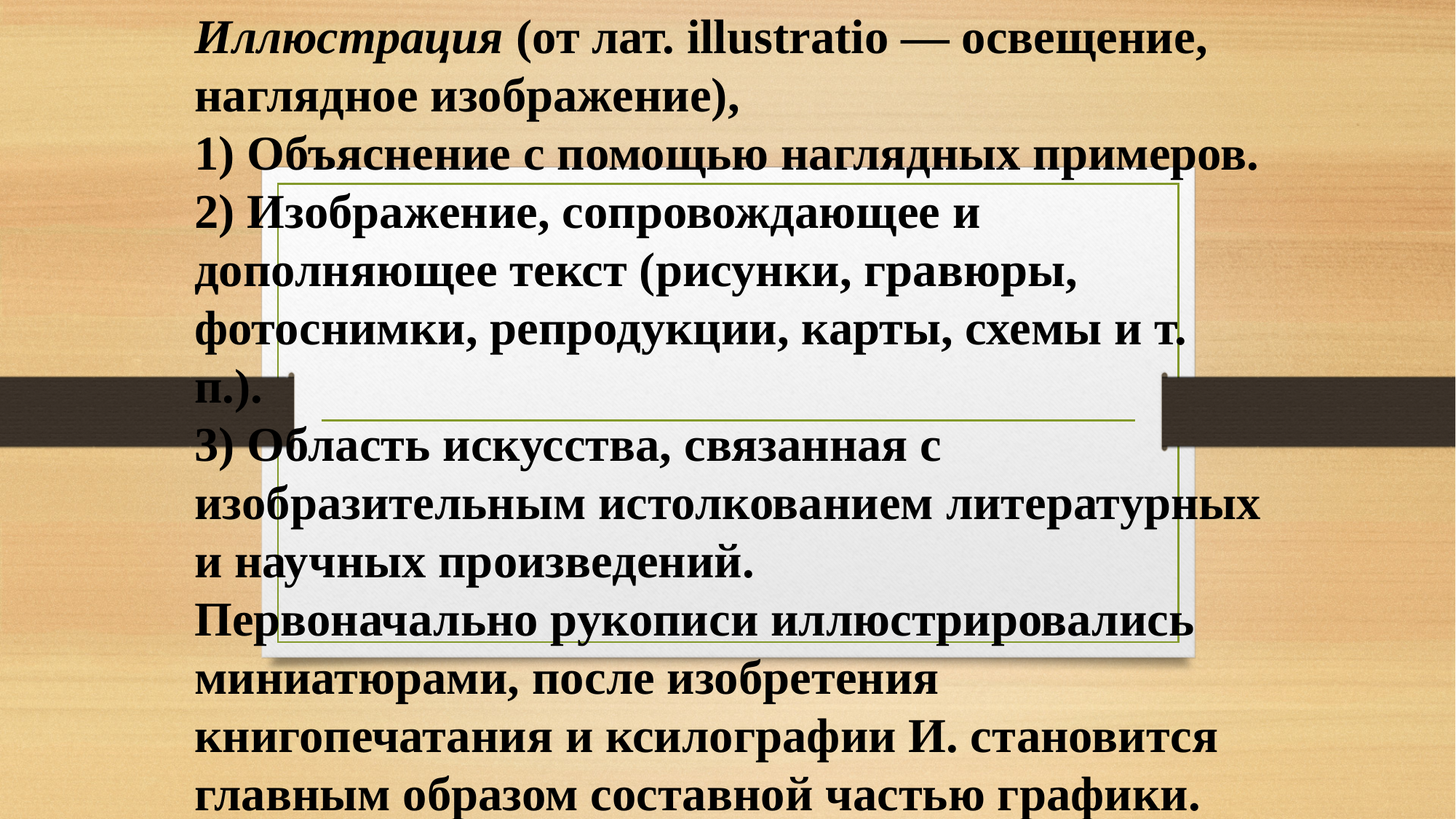

Иллюстрация (от лат. illustratio — освещение, наглядное изображение),
1) Объяснение с помощью наглядных примеров.
2) Изображение, сопровождающее и дополняющее текст (рисунки, гравюры, фотоснимки, репродукции, карты, схемы и т. п.).
3) Область искусства, связанная с изобразительным истолкованием литературных и научных произведений.
Первоначально рукописи иллюстрировались миниатюрами, после изобретения книгопечатания и ксилографии И. становится главным образом составной частью графики.
#